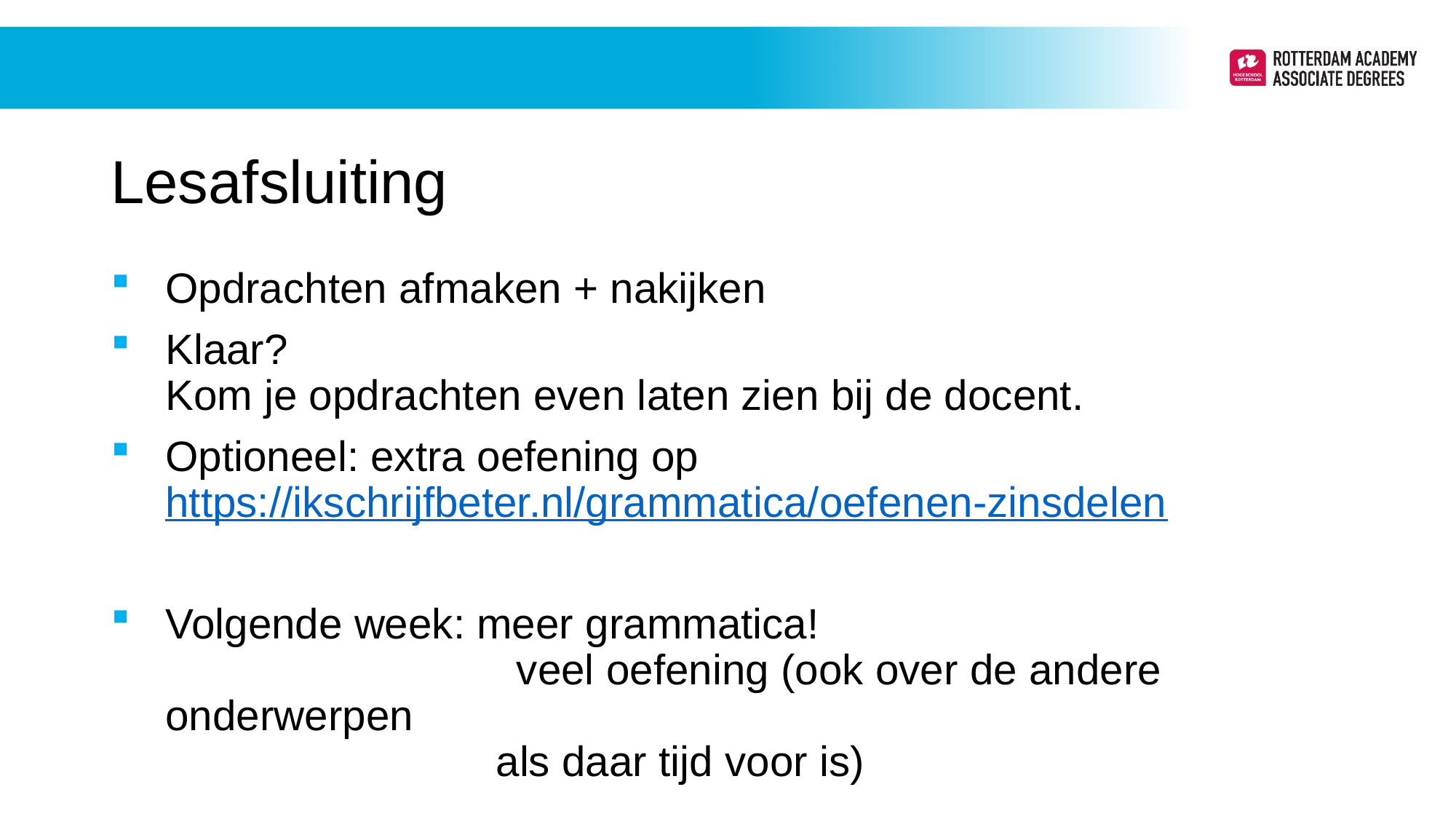

# Lesafsluiting
Opdrachten afmaken + nakijken
Klaar?
Kom je opdrachten even laten zien bij de docent.
Optioneel: extra oefening op https://ikschrijfbeter.nl/grammatica/oefenen-zinsdelen

Volgende week: meer grammatica!
			  veel oefening (ook over de andere onderwerpen
                            als daar tijd voor is)